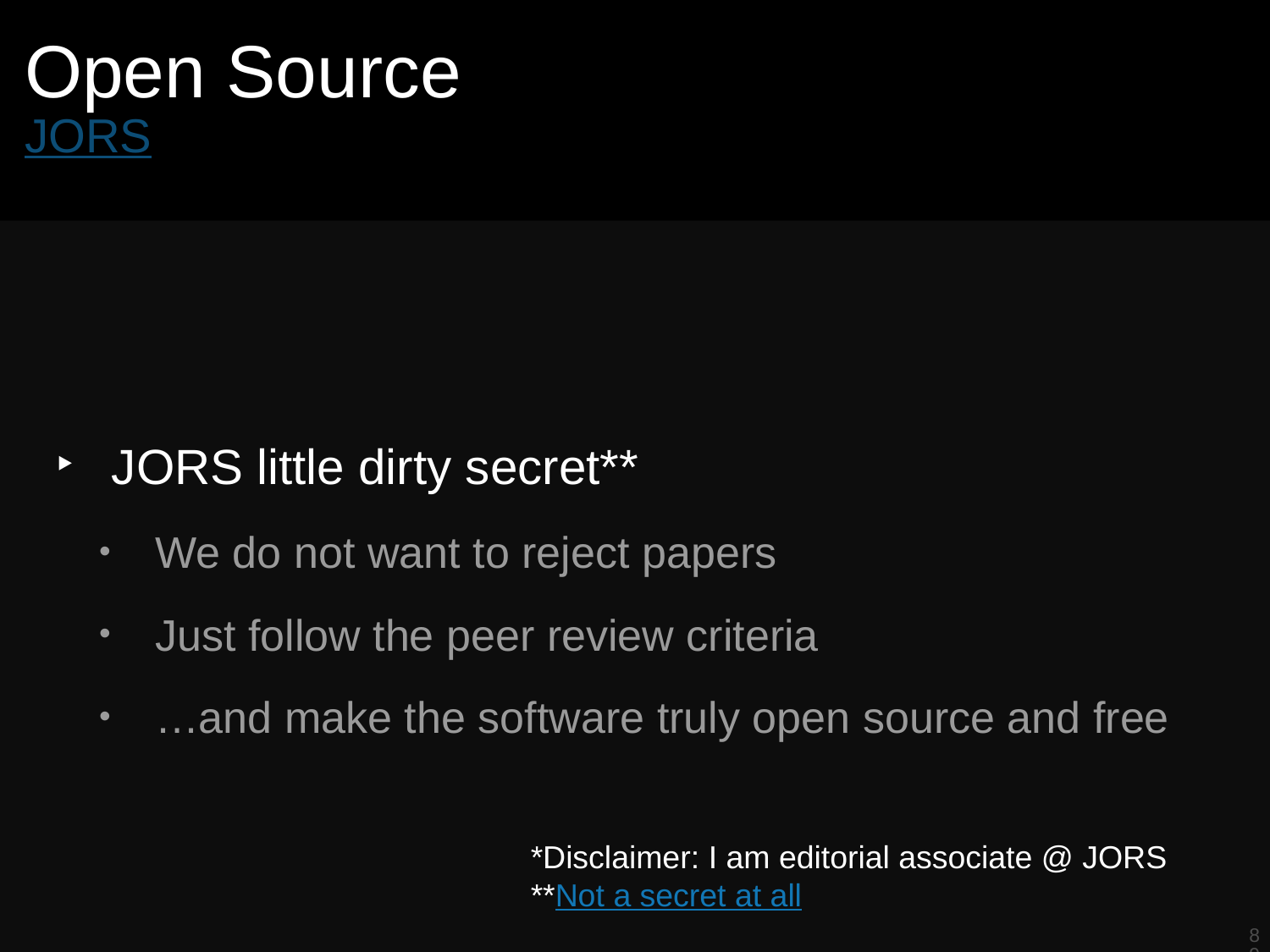

# Open Source
JORS
JORS little dirty secret**
We do not want to reject papers
Just follow the peer review criteria
…and make the software truly open source and free
*Disclaimer: I am editorial associate @ JORS
**Not a secret at all
89